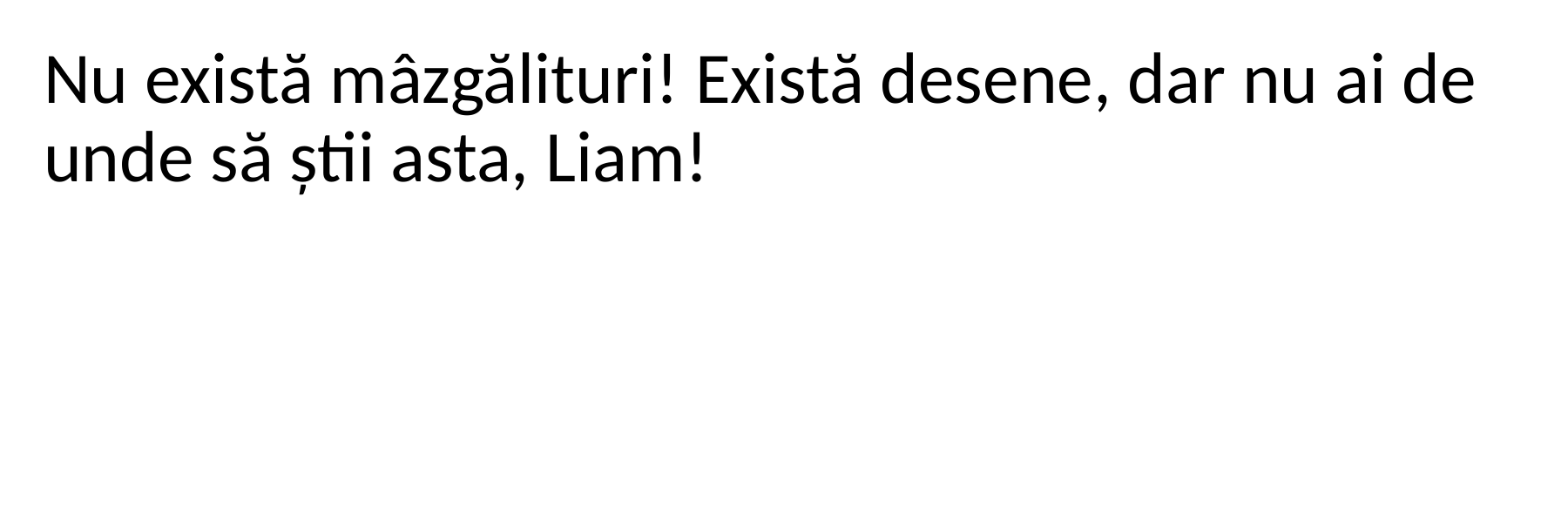

Nu există mâzgălituri! Există desene, dar nu ai de unde să știi asta, Liam!